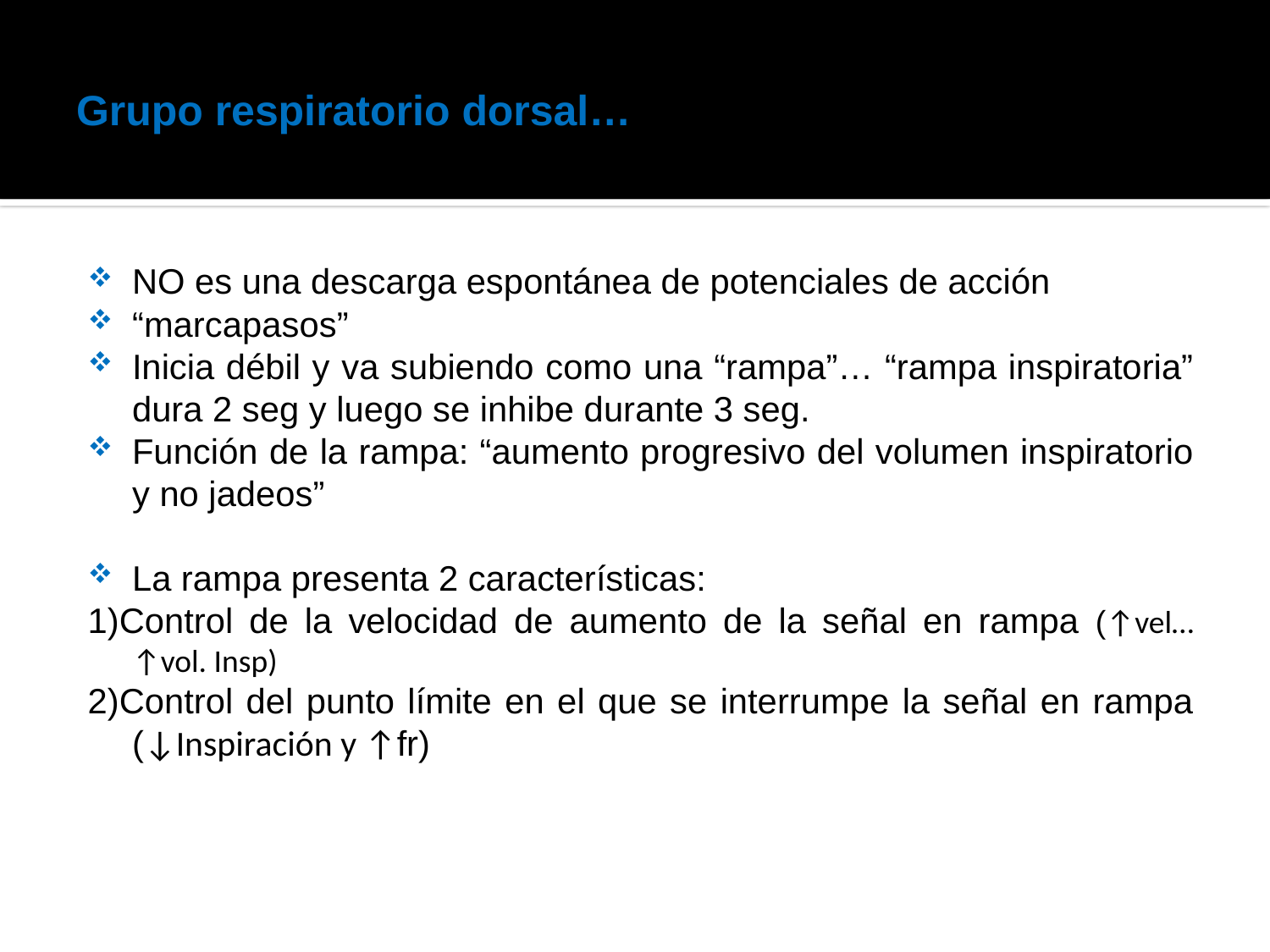

# Grupo respiratorio dorsal…
NO es una descarga espontánea de potenciales de acción
“marcapasos”
Inicia débil y va subiendo como una “rampa”… “rampa inspiratoria” dura 2 seg y luego se inhibe durante 3 seg.
Función de la rampa: “aumento progresivo del volumen inspiratorio y no jadeos”

La rampa presenta 2 características:
1)Control de la velocidad de aumento de la señal en rampa (↑vel… ↑vol. Insp)
2)Control del punto límite en el que se interrumpe la señal en rampa (↓Inspiración y ↑fr)